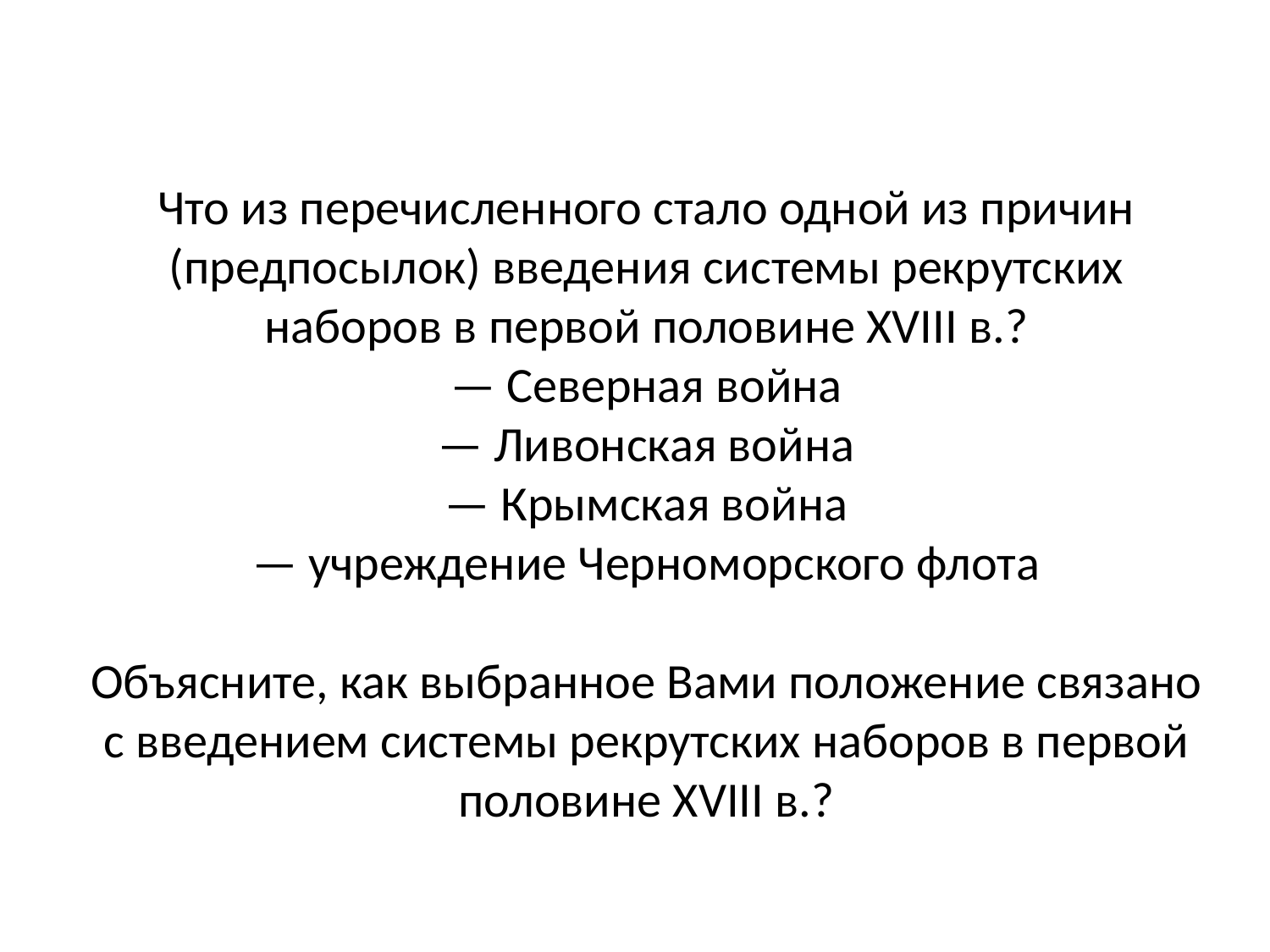

# Что из перечисленного стало одной из причин (предпосылок) введения системы рекрутских наборов в первой половине XVIII в.? — Северная война — Ливонская война — Крымская война — учреждение Черноморского флота Объясните, как выбранное Вами положение связано с введением системы рекрутских наборов в первой половине XVIII в.?